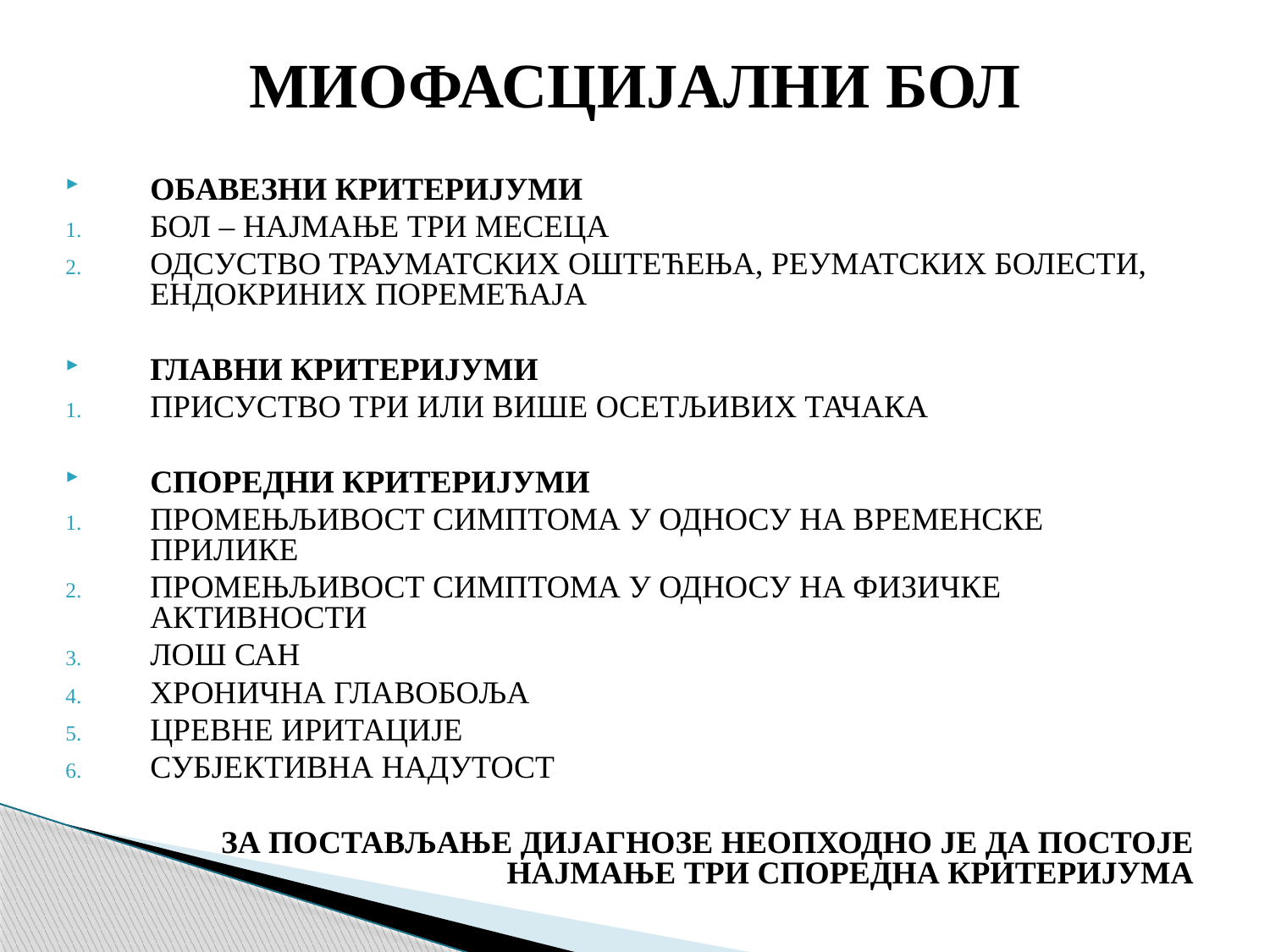

# МИОФАСЦИЈАЛНИ БОЛ
ОБАВЕЗНИ КРИТЕРИЈУМИ
БОЛ – НАЈМАЊЕ ТРИ МЕСЕЦА
ОДСУСТВО ТРАУМАТСКИХ ОШТЕЋЕЊА, РЕУМАТСКИХ БОЛЕСТИ, ЕНДОКРИНИХ ПОРЕМЕЋАЈА

ГЛАВНИ КРИТЕРИЈУМИ
ПРИСУСТВО ТРИ ИЛИ ВИШЕ ОСЕТЉИВИХ ТАЧАКА

СПОРЕДНИ КРИТЕРИЈУМИ
ПРОМЕЊЉИВОСТ СИМПТОМА У ОДНОСУ НА ВРЕМЕНСКЕ ПРИЛИКЕ
ПРОМЕЊЉИВОСТ СИМПТОМА У ОДНОСУ НА ФИЗИЧКЕ АКТИВНОСТИ
ЛОШ САН
ХРОНИЧНА ГЛАВОБОЉА
ЦРЕВНЕ ИРИТАЦИЈЕ
СУБЈЕКТИВНА НАДУТОСТ

 ЗА ПОСТАВЉАЊЕ ДИЈАГНОЗЕ НЕОПХОДНО ЈЕ ДА ПОСТОЈЕ НАЈМАЊЕ ТРИ СПОРЕДНА КРИТЕРИЈУМА